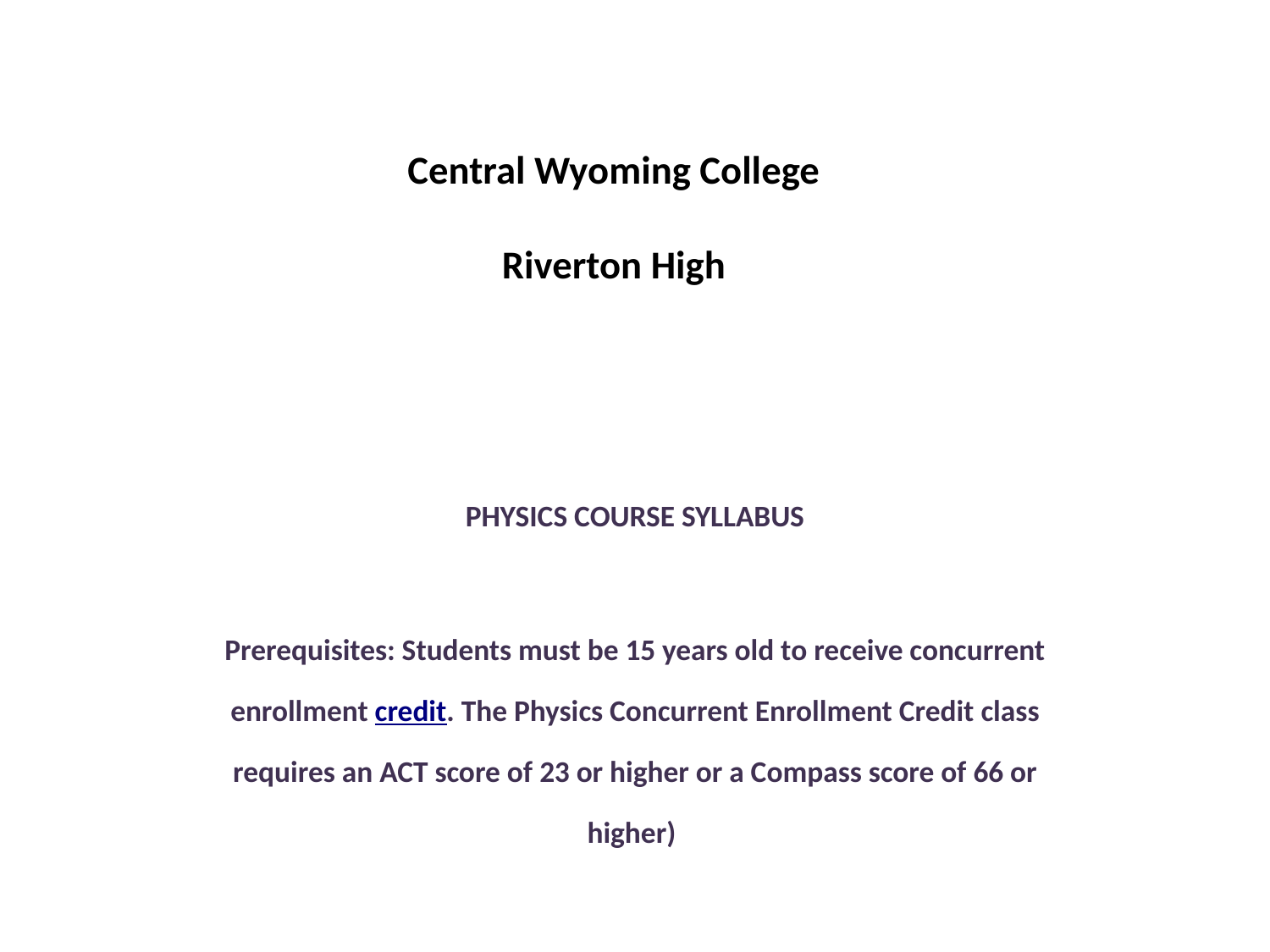

# Central Wyoming College Riverton High
PHYSICS COURSE SYLLABUS

Prerequisites: Students must be 15 years old to receive concurrent enrollment credit. The Physics Concurrent Enrollment Credit class requires an ACT score of 23 or higher or a Compass score of 66 or higher)